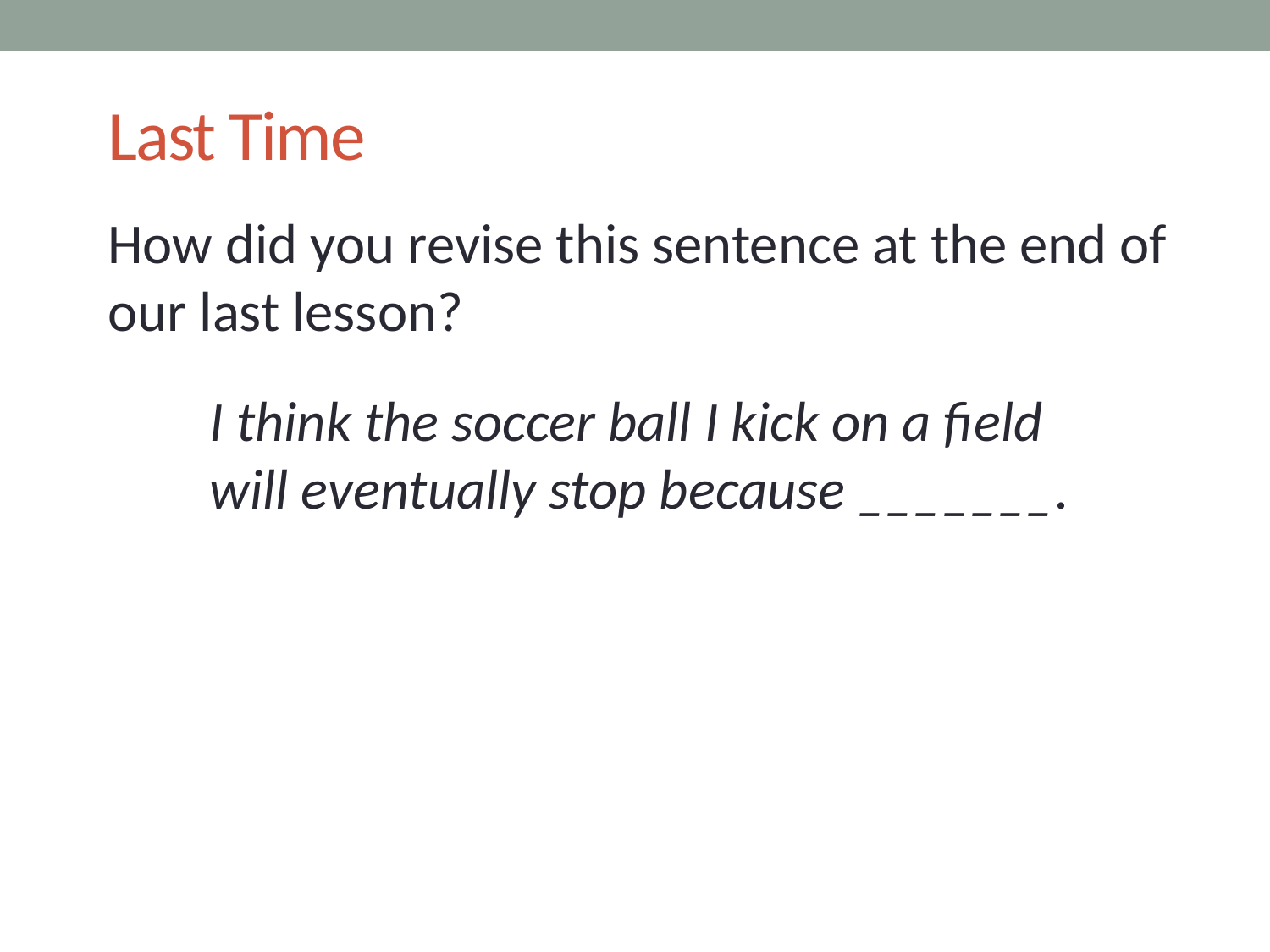

# Last Time
How did you revise this sentence at the end of our last lesson?
I think the soccer ball I kick on a field
will eventually stop because _______.